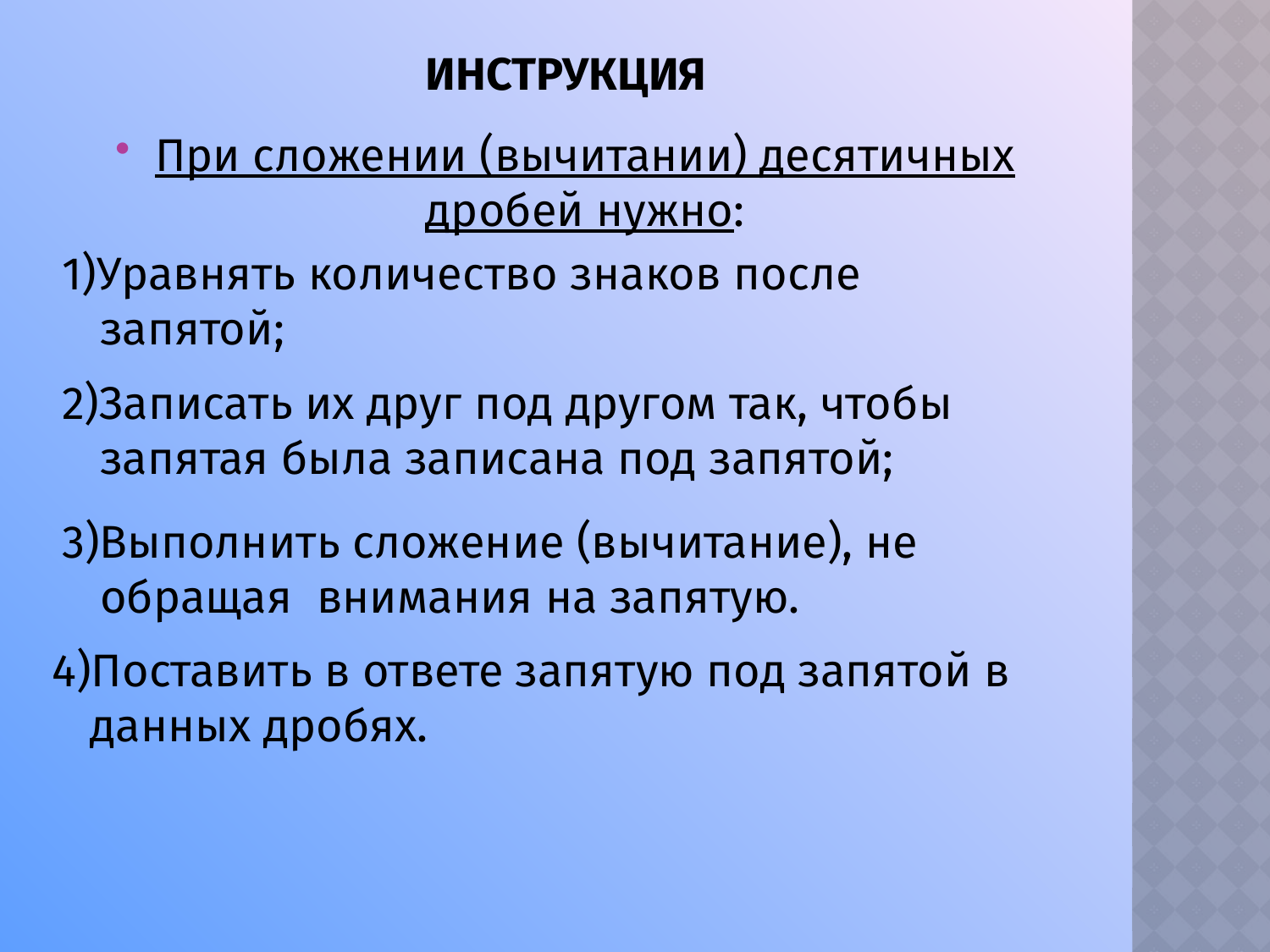

# ИНСТРУКЦИЯ
При сложении (вычитании) десятичных дробей нужно:
1)Уравнять количество знаков после запятой;
2)Записать их друг под другом так, чтобы запятая была записана под запятой;
3)Выполнить сложение (вычитание), не обращая  внимания на запятую.
4)Поставить в ответе запятую под запятой в данных дробях.